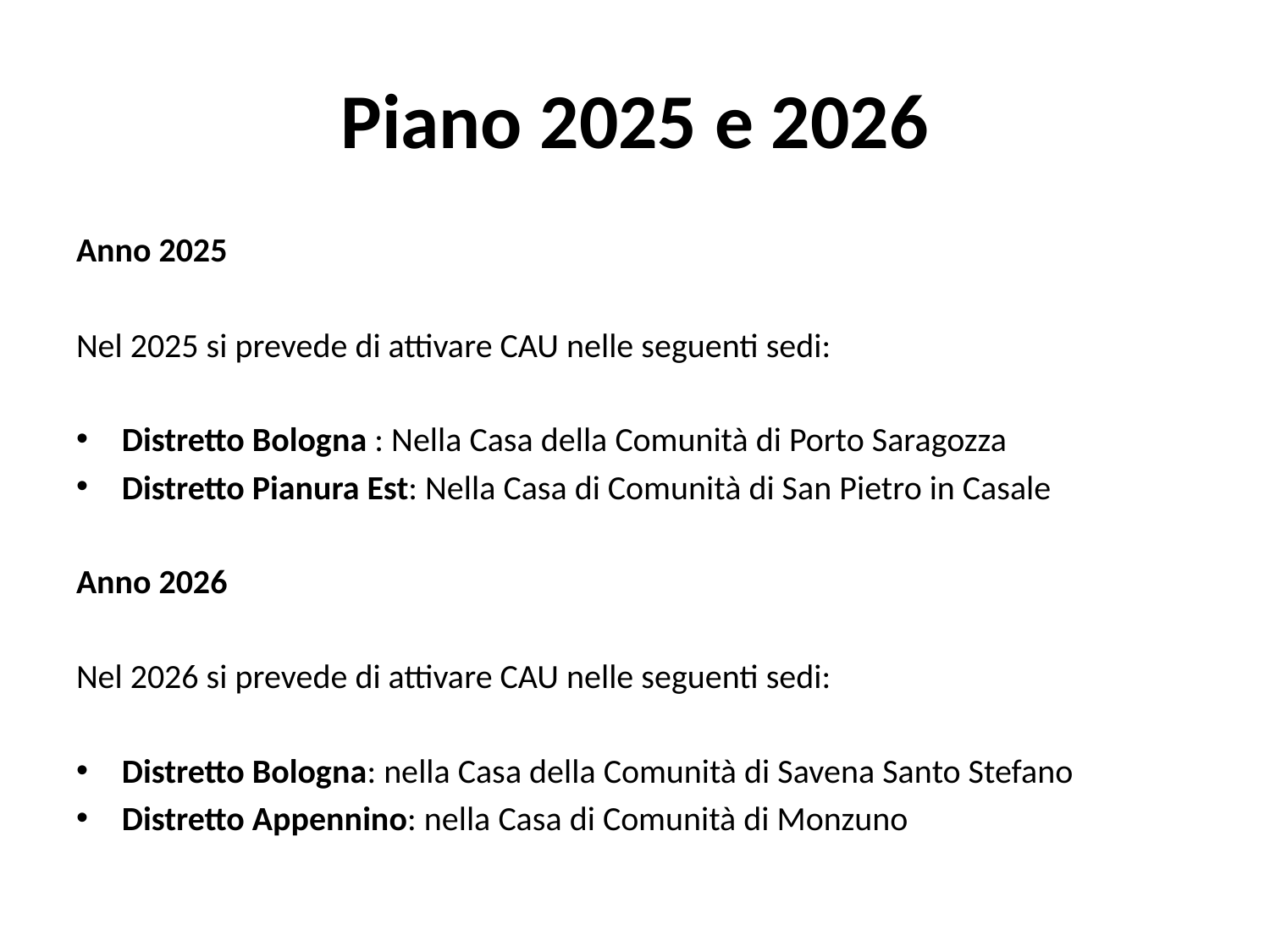

# Piano 2025 e 2026
Anno 2025

Nel 2025 si prevede di attivare CAU nelle seguenti sedi:

Distretto Bologna : Nella Casa della Comunità di Porto Saragozza
Distretto Pianura Est: Nella Casa di Comunità di San Pietro in Casale

Anno 2026

Nel 2026 si prevede di attivare CAU nelle seguenti sedi:

Distretto Bologna: nella Casa della Comunità di Savena Santo Stefano
Distretto Appennino: nella Casa di Comunità di Monzuno